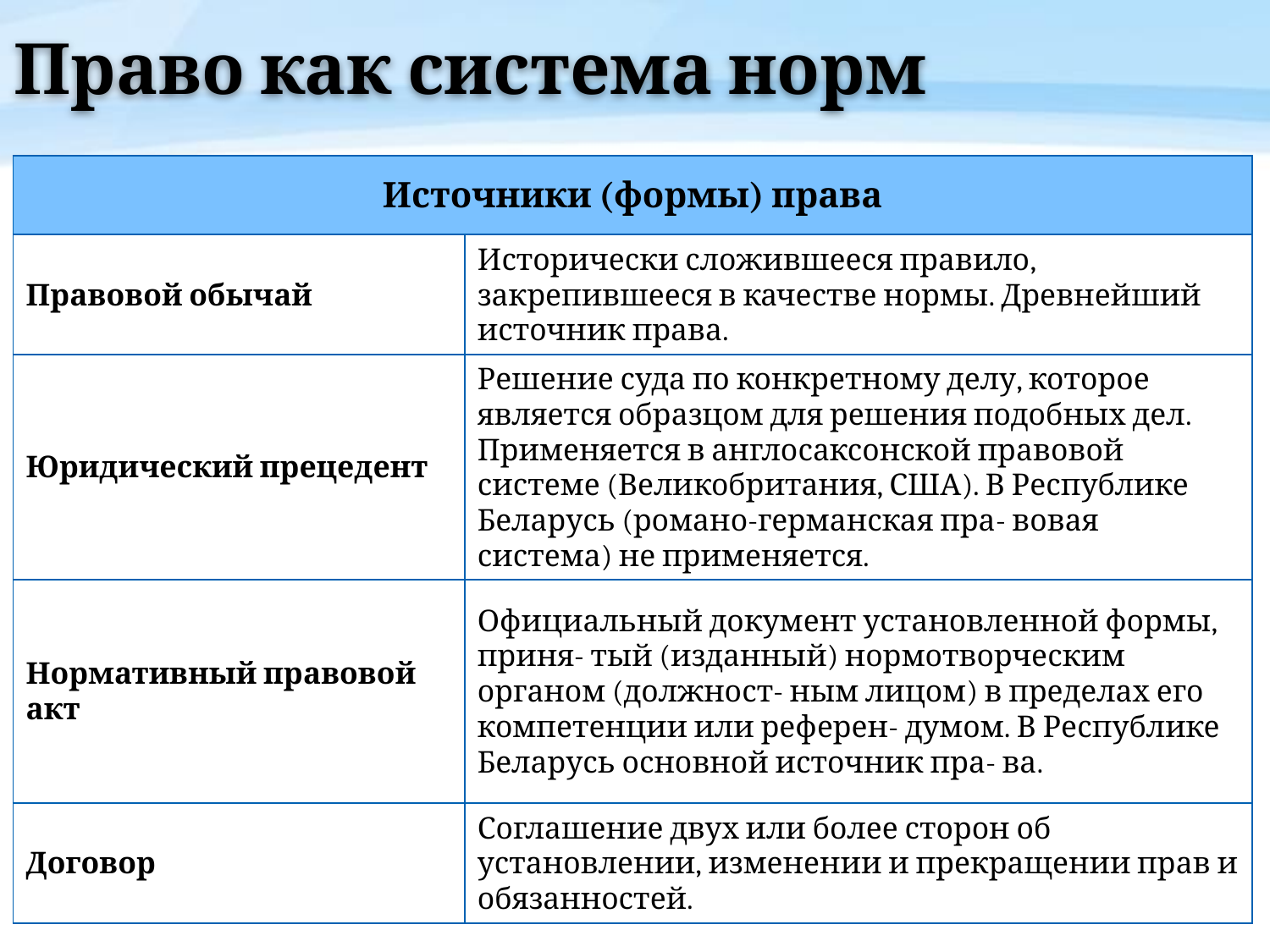

# Право как система норм
| Источники (формы) права |  |
| --- | --- |
| Правовой обычай | Исторически сложившееся правило, закрепившееся в качестве нормы. Древнейший источник права. |
| Юридический прецедент | Решение суда по конкретному делу, которое является образцом для решения подобных дел. Применяется в англосаксонской правовой системе (Великобритания, США). В Республике Беларусь (романо-германская пра- вовая система) не применяется. |
| Нормативный правовой акт | Официальный документ установленной формы, приня- тый (изданный) нормотворческим органом (должност- ным лицом) в пределах его компетенции или референ- думом. В Республике Беларусь основной источник пра- ва. |
| Договор | Соглашение двух или более сторон об установлении, изменении и прекращении прав и обязанностей. |